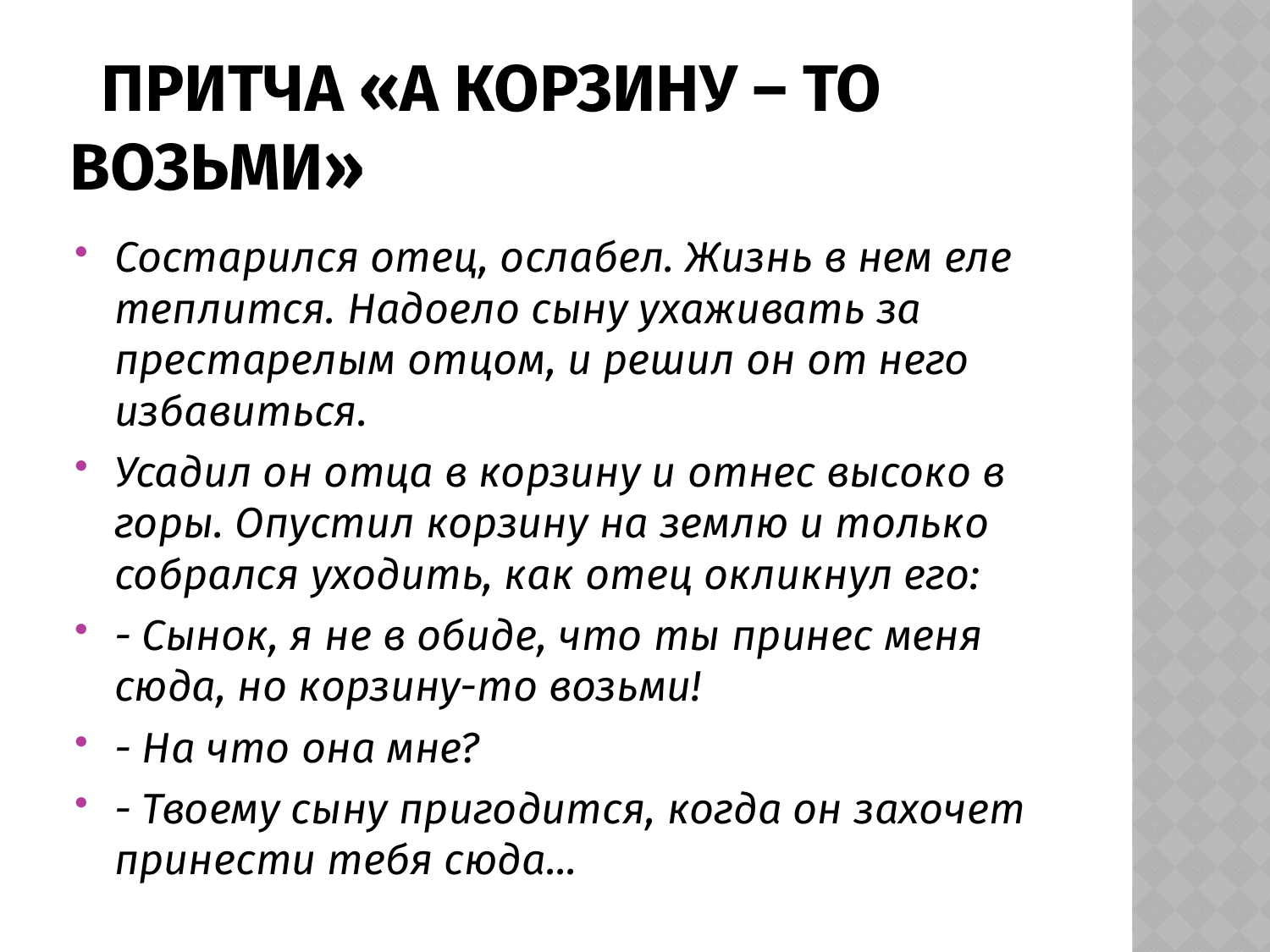

# притча «А корзину – то возьми»
Состарился отец, ослабел. Жизнь в нем еле теплится. Надоело сыну ухаживать за престарелым отцом, и решил он от него избавиться.
Усадил он отца в корзину и отнес высоко в горы. Опустил корзину на землю и только собрался уходить, как отец окликнул его:
- Сынок, я не в обиде, что ты принес меня сюда, но корзину-то возьми!
- На что она мне?
- Твоему сыну пригодится, когда он захочет принести тебя сюда...